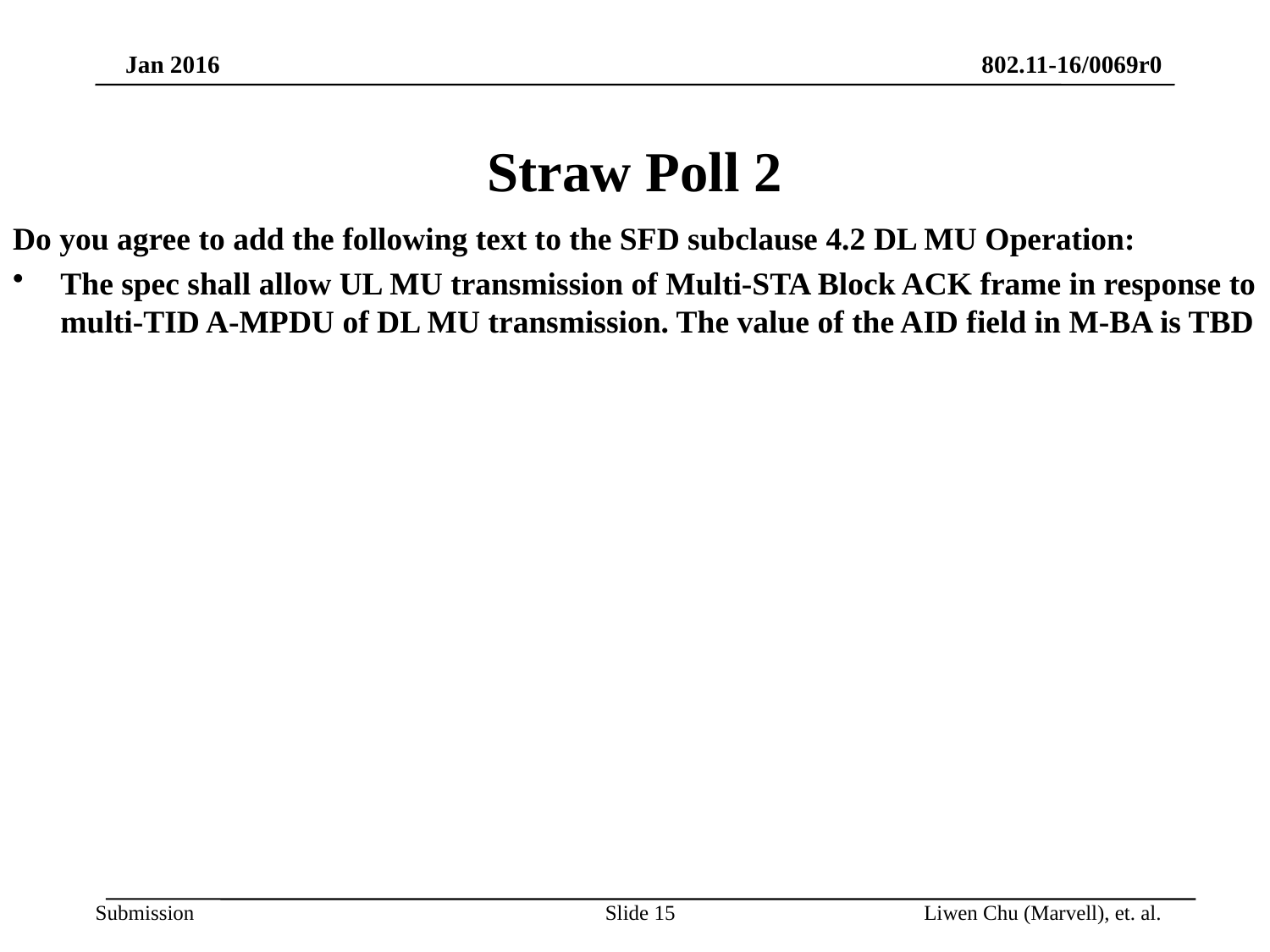

# Straw Poll 2
Do you agree to add the following text to the SFD subclause 4.2 DL MU Operation:
The spec shall allow UL MU transmission of Multi-STA Block ACK frame in response to multi-TID A-MPDU of DL MU transmission. The value of the AID field in M-BA is TBD
Slide 15
Liwen Chu (Marvell), et. al.